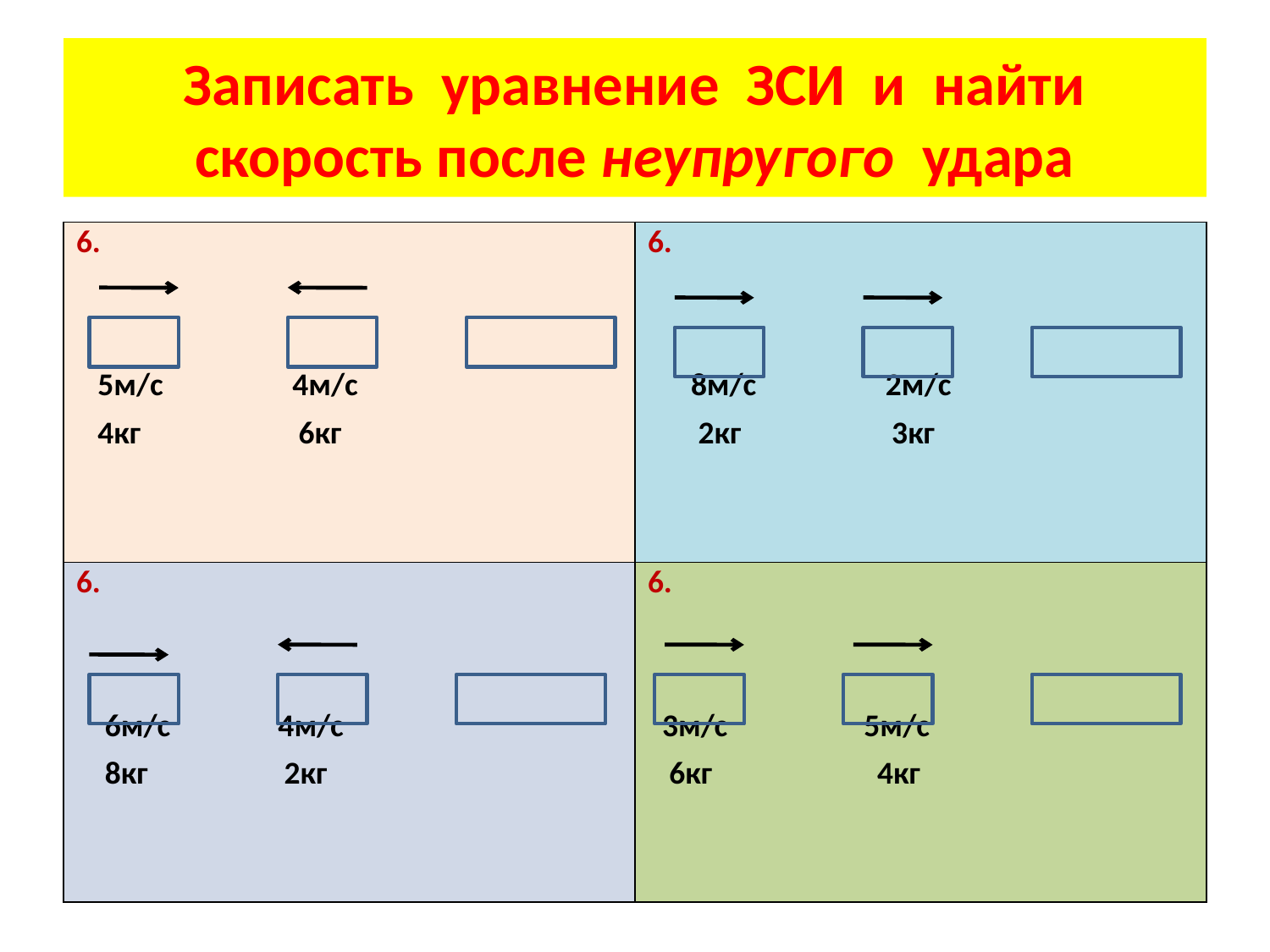

# Записать  уравнение  ЗСИ  и  найти скорость после неупругого  удара
| 6. 5м/с 4м/с 4кг 6кг | 6. 8м/с 2м/с 2кг 3кг |
| --- | --- |
| 6. 6м/с 4м/с 8кг 2кг | 6. 3м/с 5м/с 6кг 4кг |